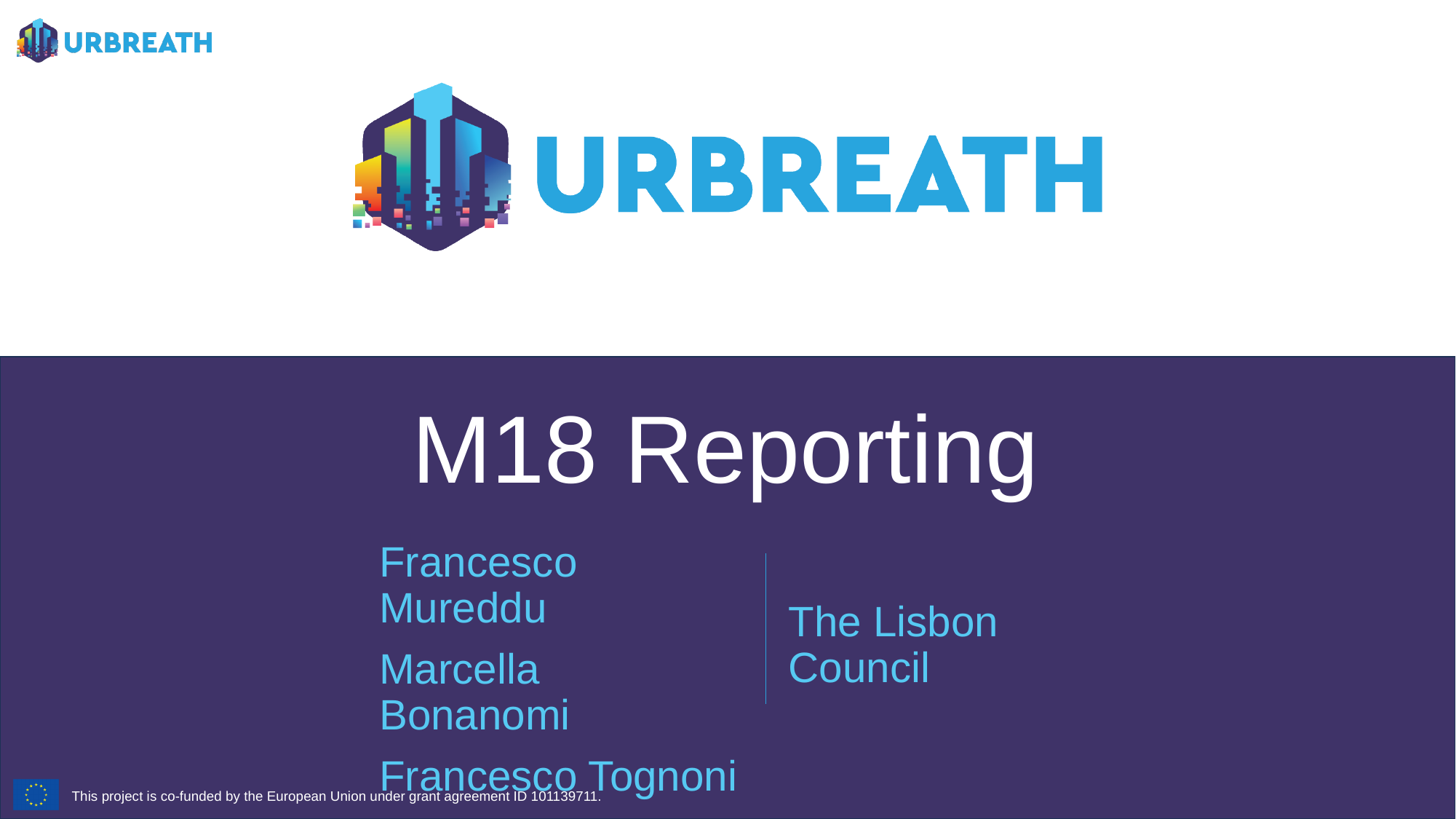

M18 Reporting
Francesco Mureddu
Marcella Bonanomi
Francesco Tognoni

The Lisbon Council